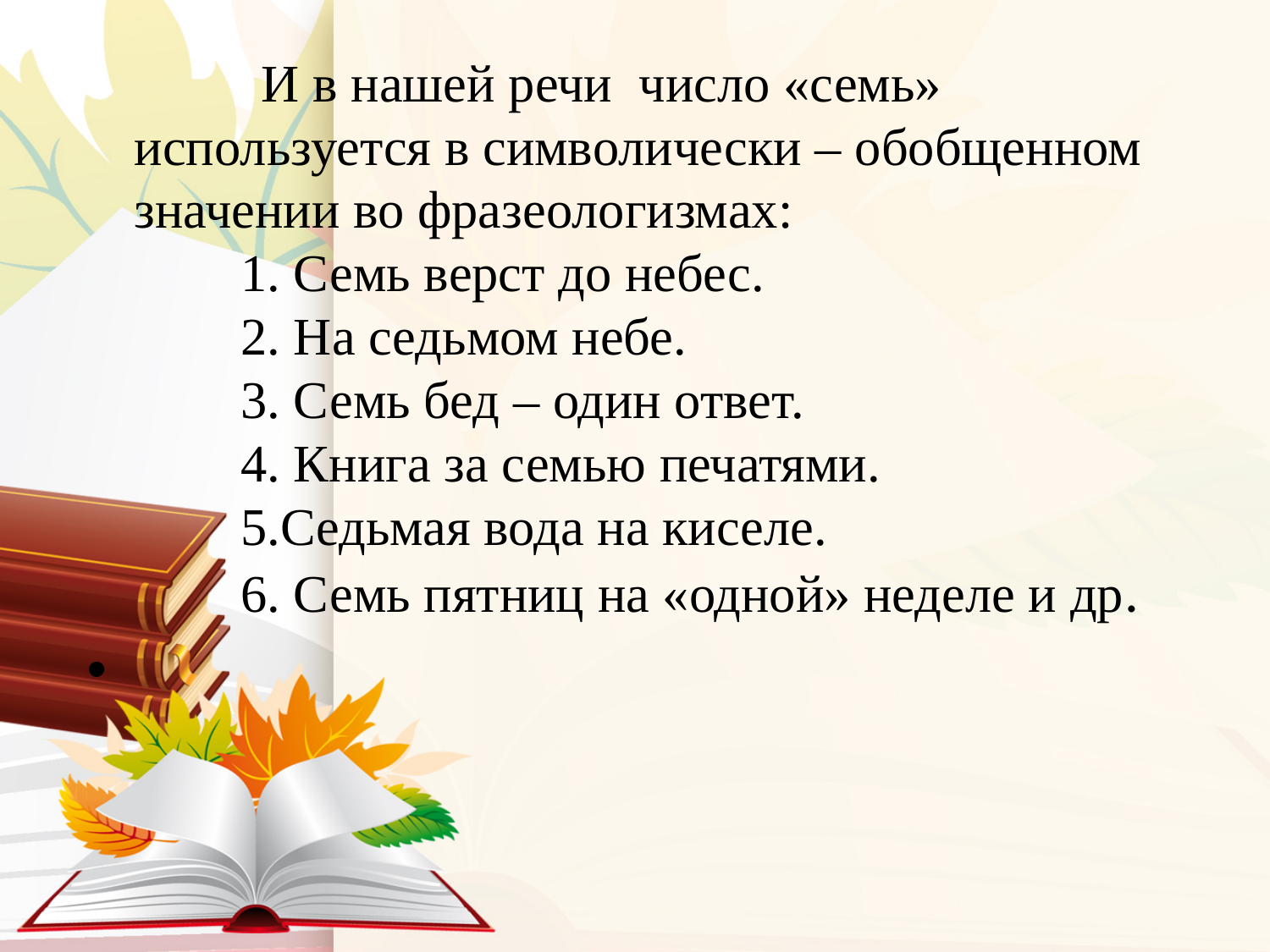

И в нашей речи  число «семь» используется в символически – обобщенном значении во фразеологизмах: 
        1. Семь верст до небес. 
        2. На седьмом небе. 
        3. Семь бед – один ответ. 
        4. Книга за семью печатями. 
        5.Седьмая вода на киселе. 
        6. Семь пятниц на «одной» неделе и др.